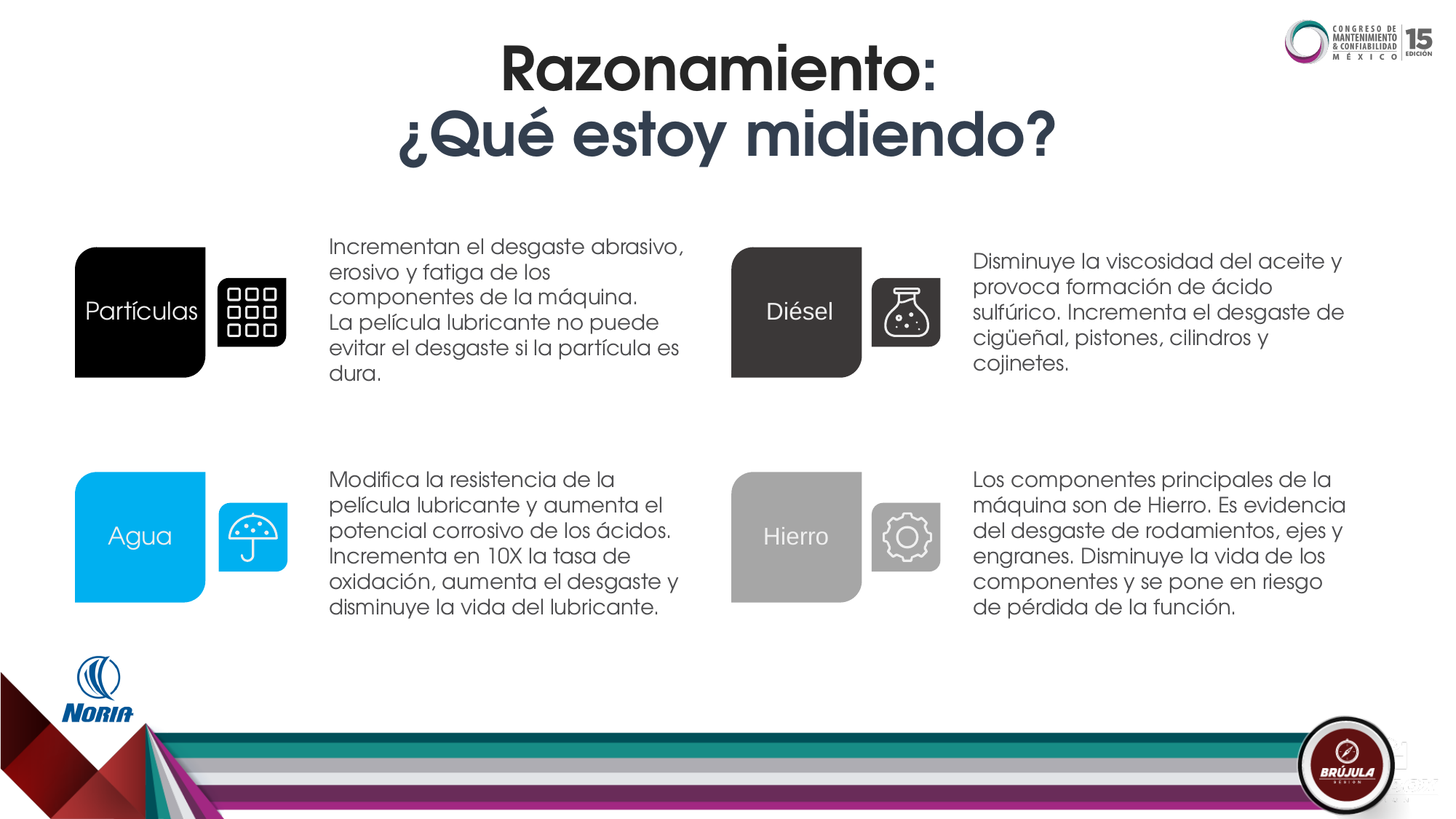

# Razonamiento: ¿Qué estoy midiendo?
Incrementan el desgaste abrasivo, erosivo y fatiga de los componentes de la máquina.
La película lubricante no puede evitar el desgaste si la partícula es dura.
Disminuye la viscosidad del aceite y provoca formación de ácido sulfúrico. Incrementa el desgaste de cigüeñal, pistones, cilindros y cojinetes.

Partículas
Diésel
Modifica la resistencia de la película lubricante y aumenta el potencial corrosivo de los ácidos. Incrementa en 10X la tasa de oxidación, aumenta el desgaste y disminuye la vida del lubricante.
Los componentes principales de la máquina son de Hierro. Es evidencia del desgaste de rodamientos, ejes y engranes. Disminuye la vida de los componentes y se pone en riesgo de pérdida de la función.

Agua
Hierro